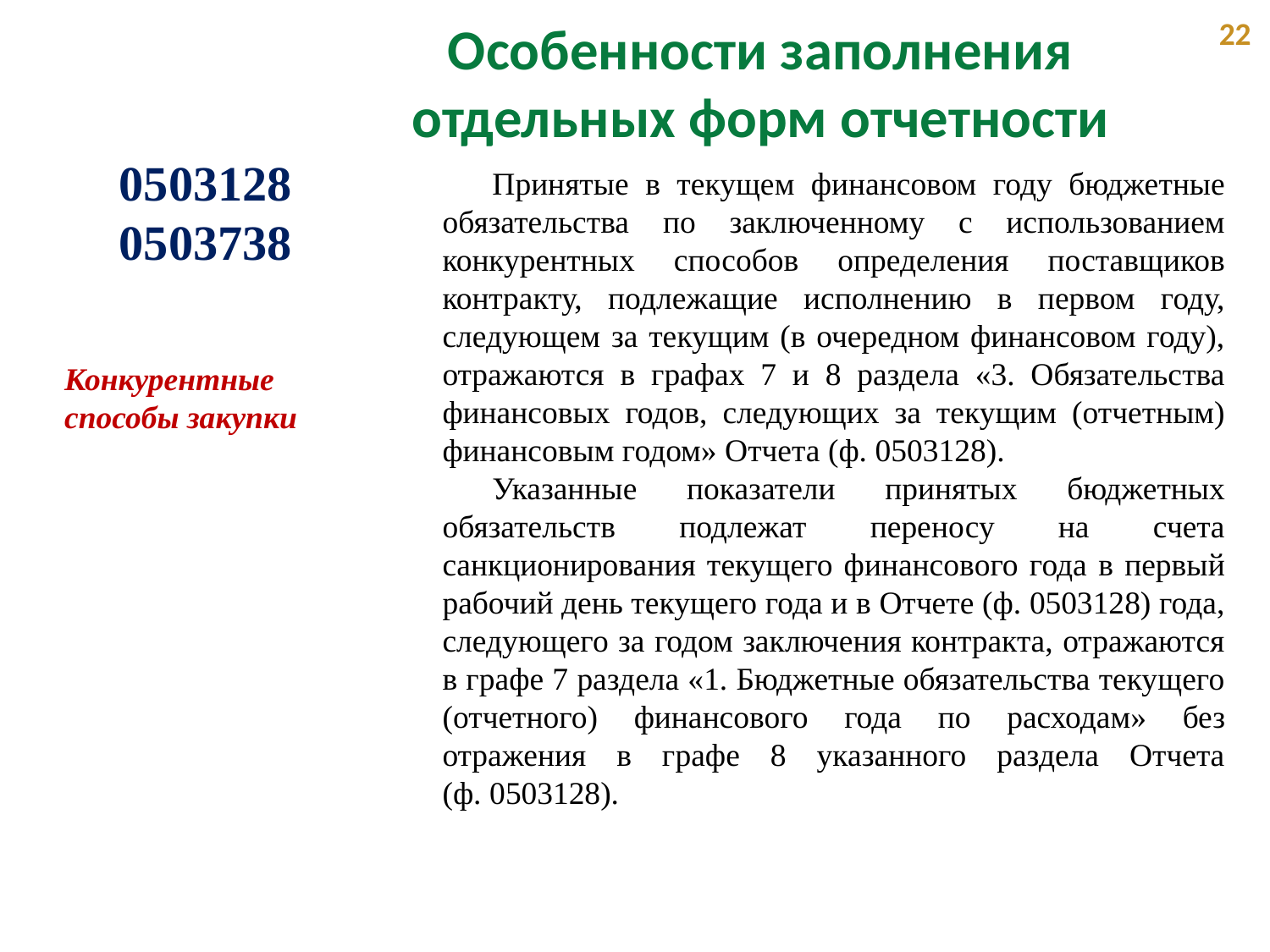

Особенности заполнения отдельных форм отчетности
22
0503128
0503738
Принятые в текущем финансовом году бюджетные обязательства по заключенному с использованием конкурентных способов определения поставщиков контракту, подлежащие исполнению в первом году, следующем за текущим (в очередном финансовом году), отражаются в графах 7 и 8 раздела «3. Обязательства финансовых годов, следующих за текущим (отчетным) финансовым годом» Отчета (ф. 0503128).
Указанные показатели принятых бюджетных обязательств подлежат переносу на счета санкционирования текущего финансового года в первый рабочий день текущего года и в Отчете (ф. 0503128) года, следующего за годом заключения контракта, отражаются в графе 7 раздела «1. Бюджетные обязательства текущего (отчетного) финансового года по расходам» без отражения в графе 8 указанного раздела Отчета (ф. 0503128).
Конкурентные способы закупки